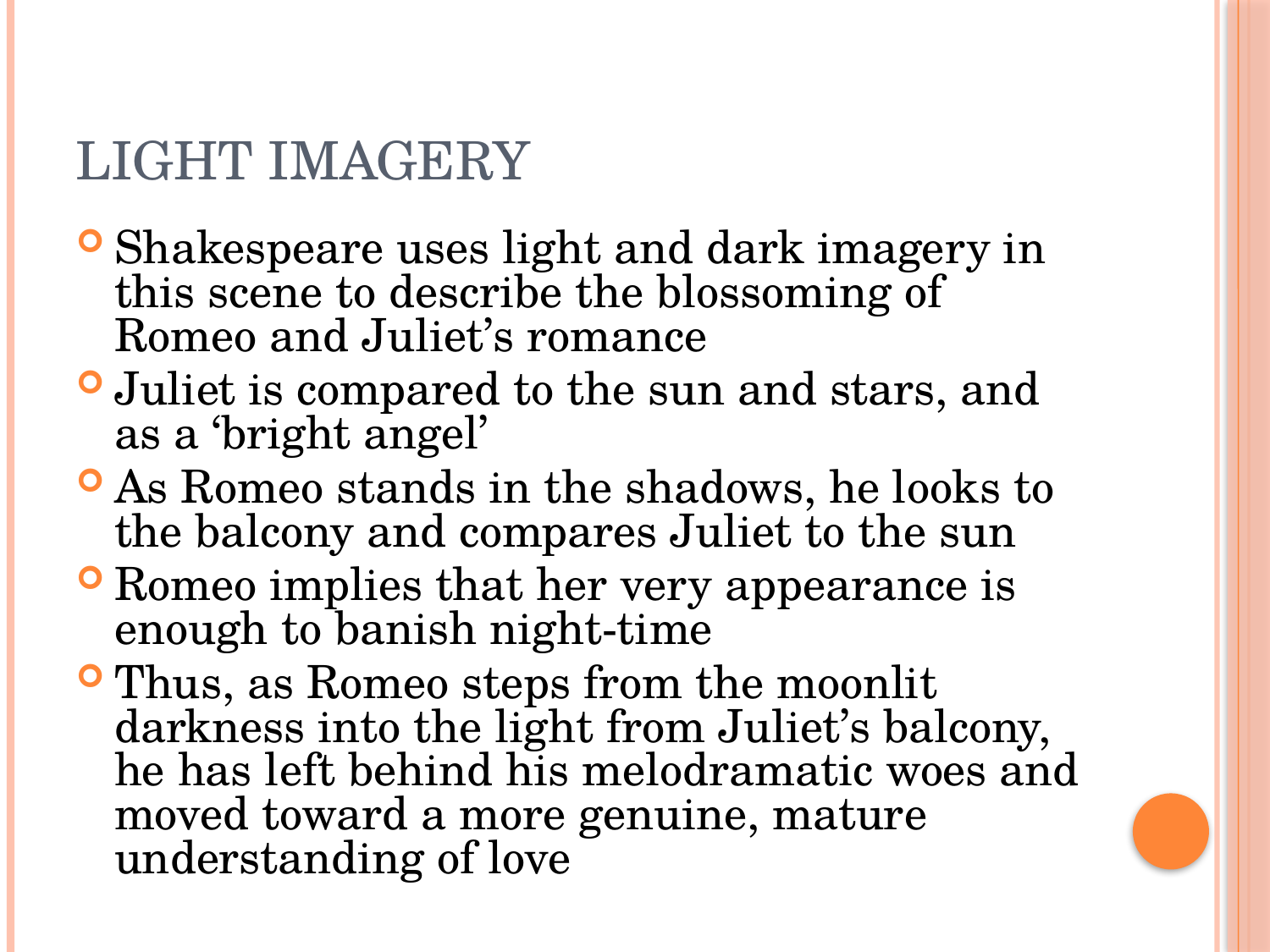

# Light Imagery
Shakespeare uses light and dark imagery in this scene to describe the blossoming of Romeo and Juliet’s romance
Juliet is compared to the sun and stars, and as a ‘bright angel’
As Romeo stands in the shadows, he looks to the balcony and compares Juliet to the sun
Romeo implies that her very appearance is enough to banish night-time
Thus, as Romeo steps from the moonlit darkness into the light from Juliet’s balcony, he has left behind his melodramatic woes and moved toward a more genuine, mature understanding of love